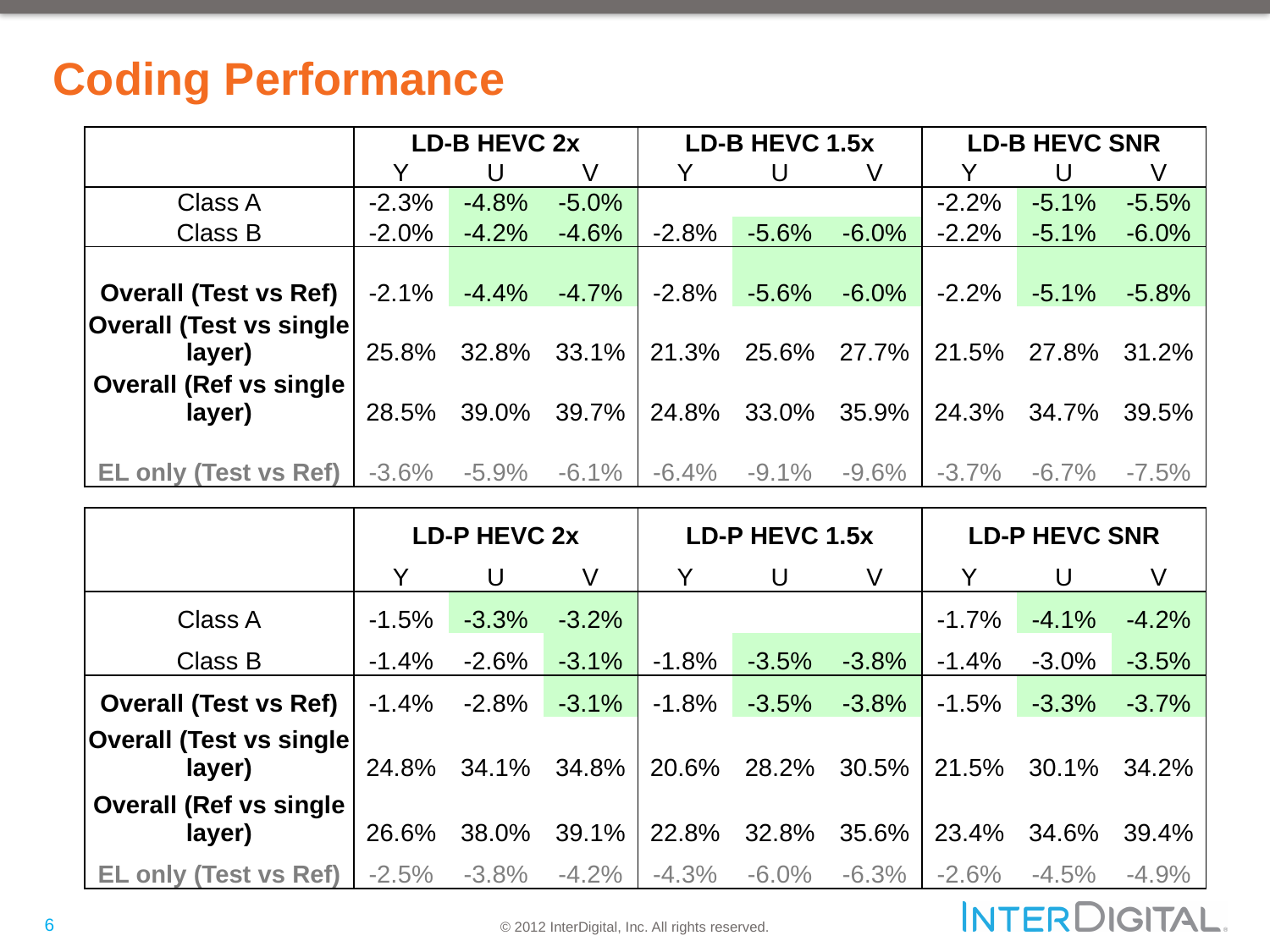

# Coding Performance
|  | LD-B HEVC 2x |  |  | LD-B HEVC 1.5x |  |  | LD-B HEVC SNR |  |  |
| --- | --- | --- | --- | --- | --- | --- | --- | --- | --- |
|  | Y | U | V | Y | U | V | Y | U | V |
| Class A | -2.3% | -4.8% | -5.0% |  |  |  | -2.2% | -5.1% | -5.5% |
| Class B | -2.0% | -4.2% | -4.6% | -2.8% | -5.6% | -6.0% | -2.2% | -5.1% | -6.0% |
| Overall (Test vs Ref) | -2.1% | -4.4% | -4.7% | -2.8% | -5.6% | -6.0% | -2.2% | -5.1% | -5.8% |
| Overall (Test vs single layer) | 25.8% | 32.8% | 33.1% | 21.3% | 25.6% | 27.7% | 21.5% | 27.8% | 31.2% |
| Overall (Ref vs single layer) | 28.5% | 39.0% | 39.7% | 24.8% | 33.0% | 35.9% | 24.3% | 34.7% | 39.5% |
| EL only (Test vs Ref) | -3.6% | -5.9% | -6.1% | -6.4% | -9.1% | -9.6% | -3.7% | -6.7% | -7.5% |
|  | LD-P HEVC 2x |  |  | LD-P HEVC 1.5x |  |  | LD-P HEVC SNR |  |  |
| --- | --- | --- | --- | --- | --- | --- | --- | --- | --- |
|  | Y | U | V | Y | U | V | Y | U | V |
| Class A | -1.5% | -3.3% | -3.2% |  |  |  | -1.7% | -4.1% | -4.2% |
| Class B | -1.4% | -2.6% | -3.1% | -1.8% | -3.5% | -3.8% | -1.4% | -3.0% | -3.5% |
| Overall (Test vs Ref) | -1.4% | -2.8% | -3.1% | -1.8% | -3.5% | -3.8% | -1.5% | -3.3% | -3.7% |
| Overall (Test vs single layer) | 24.8% | 34.1% | 34.8% | 20.6% | 28.2% | 30.5% | 21.5% | 30.1% | 34.2% |
| Overall (Ref vs single layer) | 26.6% | 38.0% | 39.1% | 22.8% | 32.8% | 35.6% | 23.4% | 34.6% | 39.4% |
| EL only (Test vs Ref) | -2.5% | -3.8% | -4.2% | -4.3% | -6.0% | -6.3% | -2.6% | -4.5% | -4.9% |